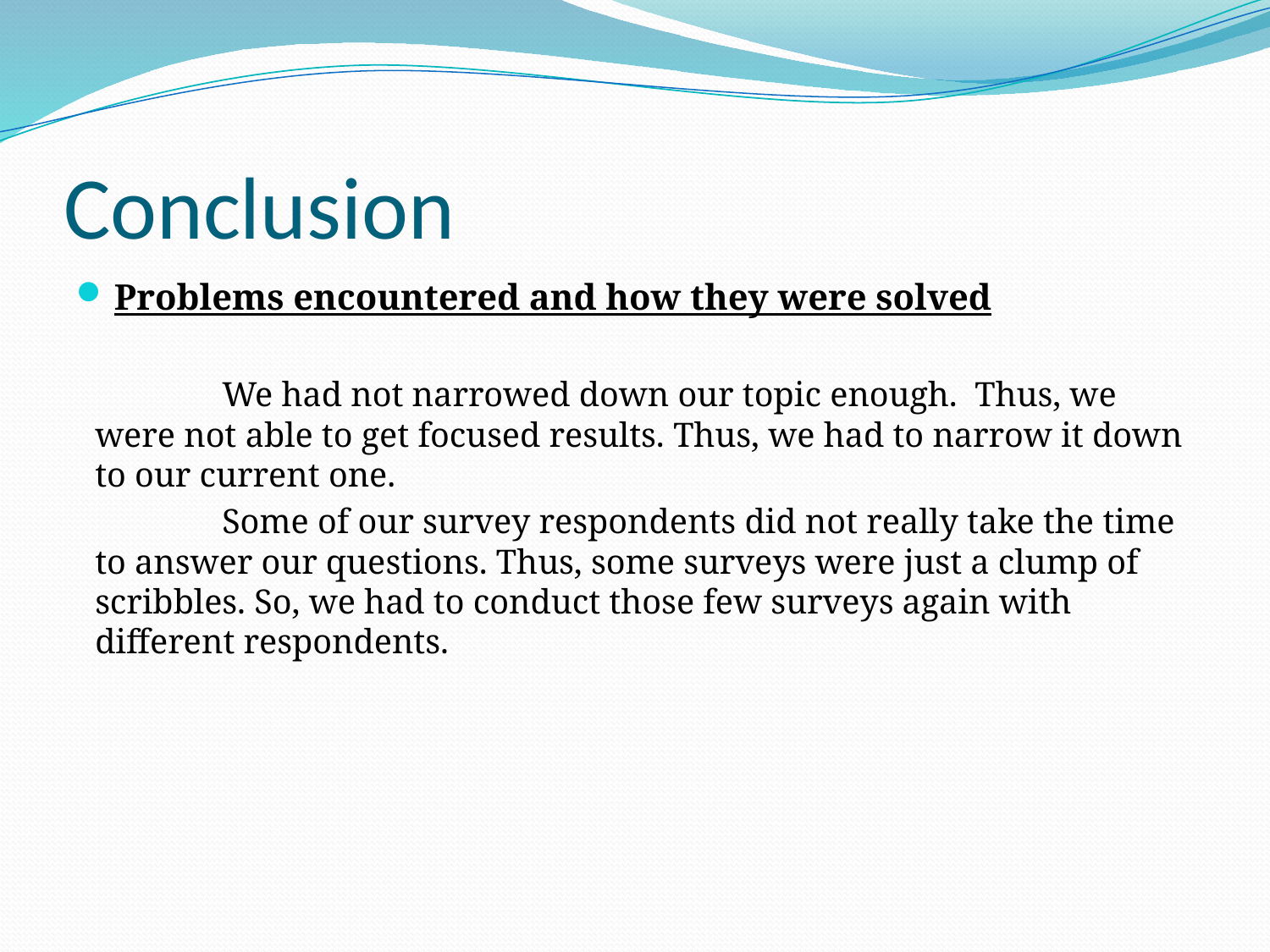

# Conclusion
Problems encountered and how they were solved

	We had not narrowed down our topic enough.  Thus, we were not able to get focused results. Thus, we had to narrow it down to our current one.
	Some of our survey respondents did not really take the time to answer our questions. Thus, some surveys were just a clump of scribbles. So, we had to conduct those few surveys again with different respondents.